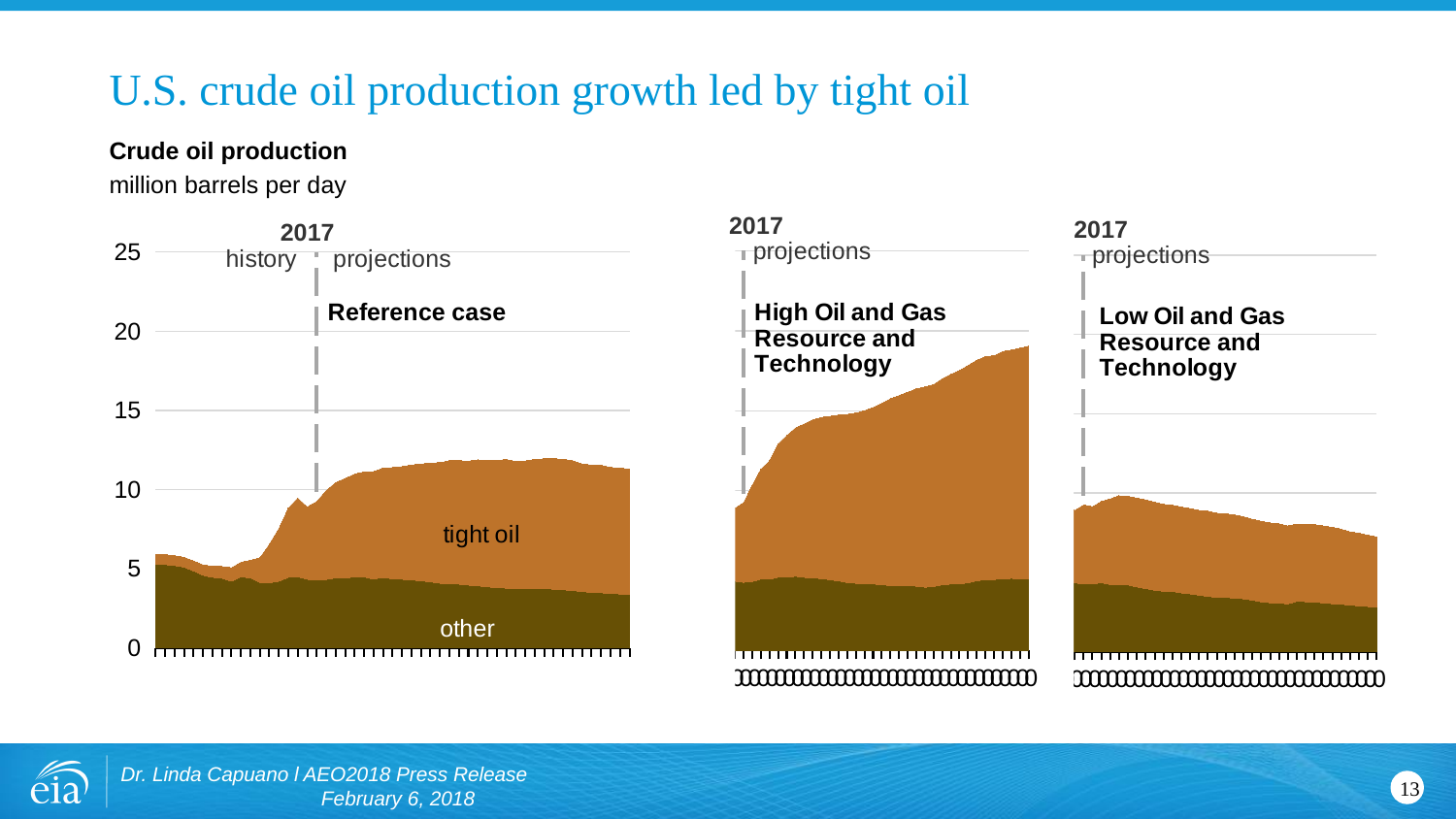

# U.S. crude oil production growth led by tight oil
Crude oil production
million barrels per day

[unsupported chart]

[unsupported chart]

### Chart

| Category | non-tight | tight oil |
|---|---|---|
| 2000 | 5.258853 | 0.635 |
| 2001 | 5.269 | 0.617 |
| 2002 | 5.215000000000001 | 0.608 |
| 2003 | 5.114 | 0.61 |
| 2004 | 4.87394 | 0.623 |
| 2005 | 4.592 | 0.658 |
| 2006 | 4.470000000000001 | 0.68 |
| 2007 | 4.409000000000001 | 0.731 |
| 2008 | 4.2250000000000005 | 0.837 |
| 2009 | 4.5 | 0.914 |
| 2010 | 4.427999999999999 | 1.105 |
| 2011 | 4.134 | 1.563 |
| 2012 | 4.122 | 2.42 |
| 2013 | 4.222 | 3.309 |
| 2014 | 4.463999 | 4.364 |
| 2015 | 4.504 | 4.961 |
| 2016 | 4.340999 | 4.563001 |
| 2017 | 4.27408 | 4.968458 |
| 2018 | 4.3268059999999995 | 5.618814 |
| 2019 | 4.433942999999999 | 6.002604 |
| 2020 | 4.415648999999999 | 6.28667 |
| 2021 | 4.490442000000001 | 6.48511 |
| 2022 | 4.486171000000001 | 6.623785 |
| 2023 | 4.357035999999999 | 6.776697 |
| 2024 | 4.451728999999999 | 6.904008 |
| 2025 | 4.370951 | 7.009978 |
| 2026 | 4.338528999999999 | 7.103631 |
| 2027 | 4.2997119999999995 | 7.246383 |
| 2028 | 4.247243 | 7.362737 |
| 2029 | 4.180978 | 7.485229 |
| 2030 | 4.089922 | 7.605596 |
| 2031 | 4.090237000000001 | 7.723978 |
| 2032 | 4.0331660000000005 | 7.781493 |
| 2033 | 3.9728890000000003 | 7.820634 |
| 2034 | 3.9212159999999994 | 7.950148 |
| 2035 | 3.872409 | 7.979456 |
| 2036 | 3.804575 | 8.020091 |
| 2037 | 3.782299 | 8.120161 |
| 2038 | 3.733410000000001 | 8.031789 |
| 2039 | 3.7228379999999994 | 8.078206 |
| 2040 | 3.753741999999999 | 8.144795 |
| 2041 | 3.755286 | 8.184034 |
| 2042 | 3.7147580000000016 | 8.231186 |
| 2043 | 3.6783090000000005 | 8.230632 |
| 2044 | 3.624791 | 8.201268 |
| 2045 | 3.567787000000001 | 8.047006 |
| 2046 | 3.5115630000000007 | 8.027339 |
| 2047 | 3.4876890000000014 | 8.037814 |
| 2048 | 3.4309589999999996 | 7.968026 |
| 2049 | 3.4139540000000004 | 7.919193 |
| 2050 | 3.3771180000000003 | 7.92373 |
Dr. Linda Capuano l AEO2018 Press Release                                       February 6, 2018
13